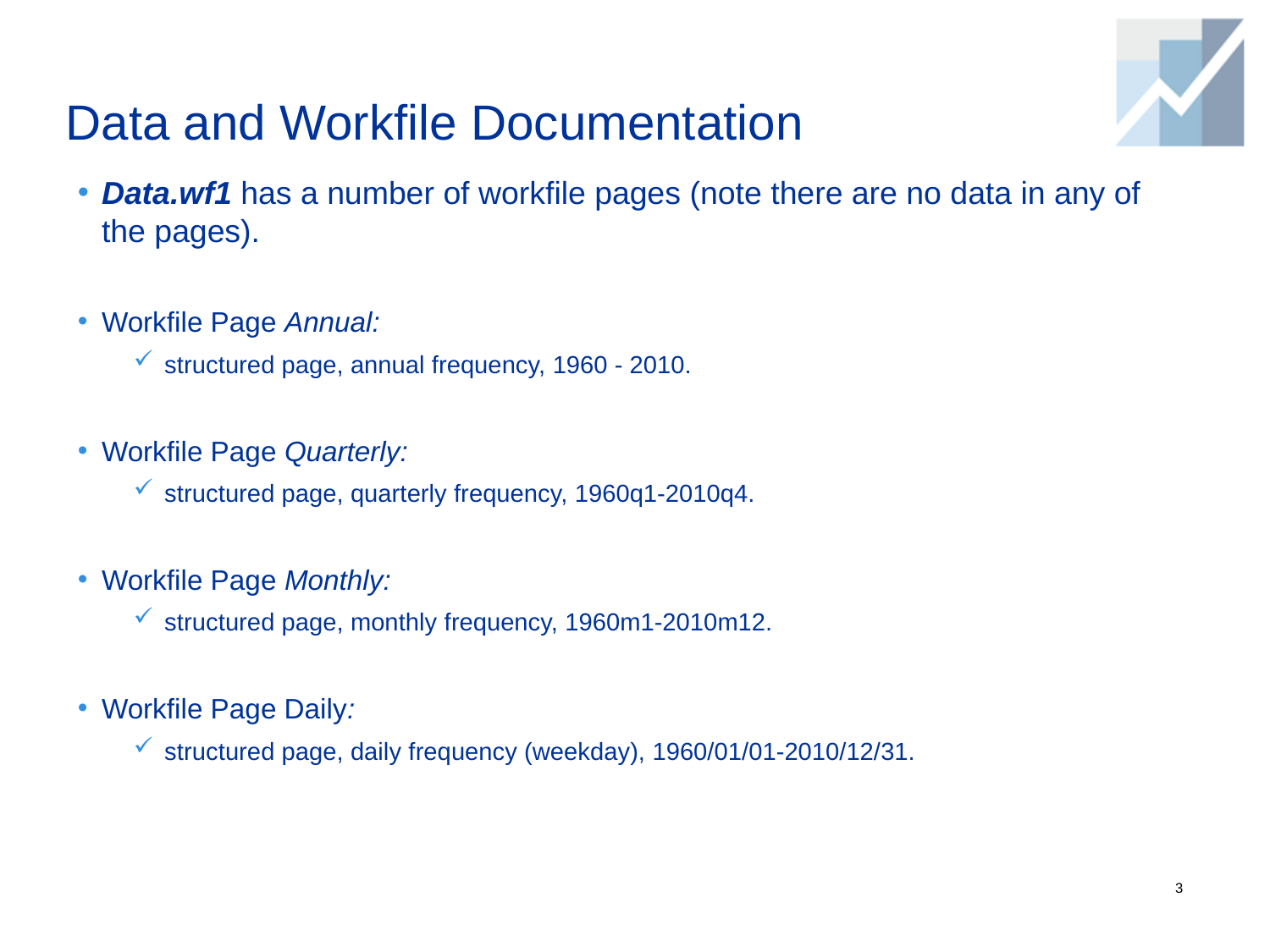

# Data and Workfile Documentation
Data.wf1 has a number of workfile pages (note there are no data in any of the pages).

Workfile Page Annual:
 structured page, annual frequency, 1960 - 2010.

Workfile Page Quarterly:
 structured page, quarterly frequency, 1960q1-2010q4.

Workfile Page Monthly:
 structured page, monthly frequency, 1960m1-2010m12.

Workfile Page Daily:
 structured page, daily frequency (weekday), 1960/01/01-2010/12/31.

3